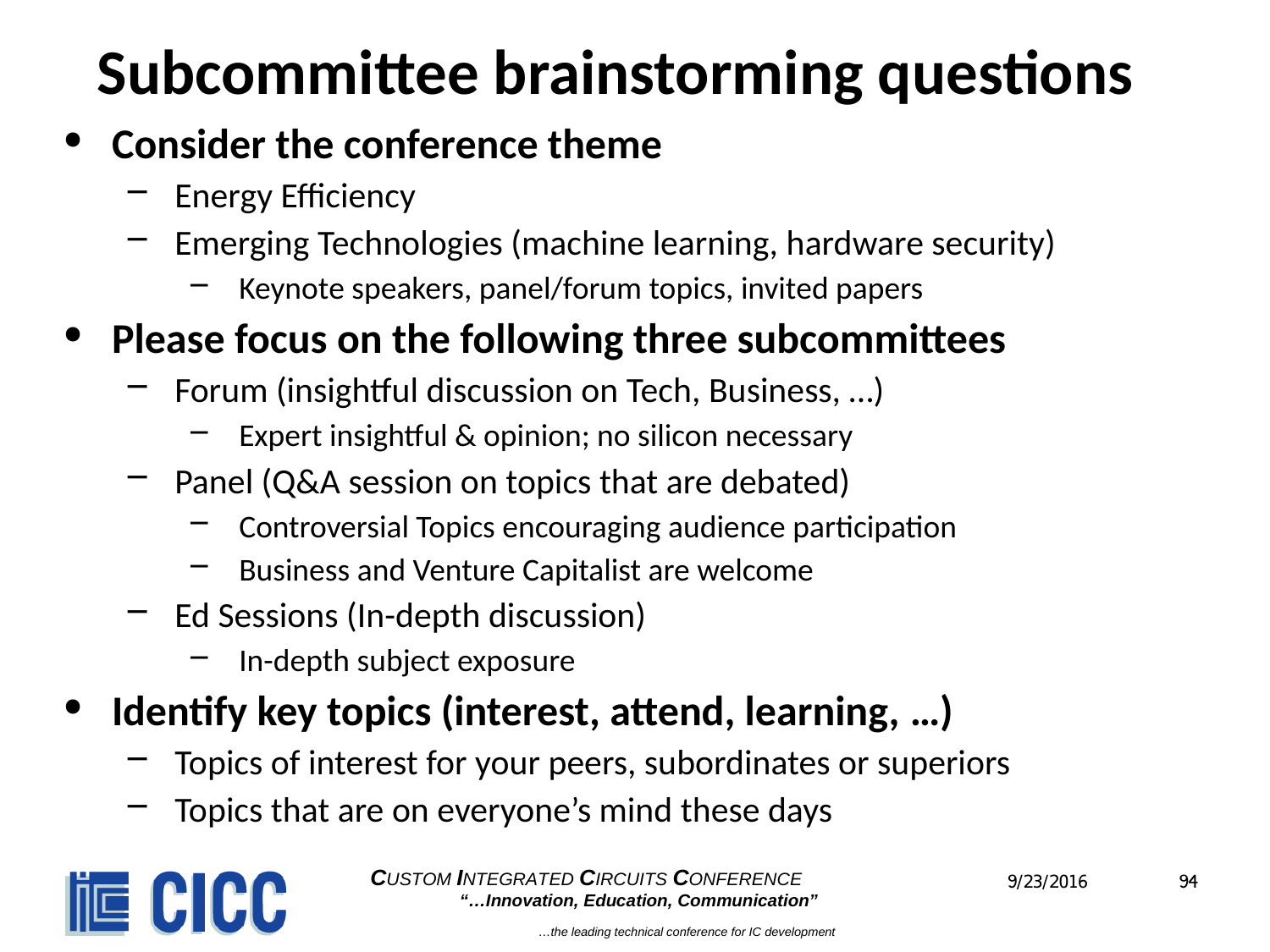

# Subcommittee brainstorming questions
Consider the conference theme
Energy Efficiency
Emerging Technologies (machine learning, hardware security)
Keynote speakers, panel/forum topics, invited papers
Please focus on the following three subcommittees
Forum (insightful discussion on Tech, Business, …)
Expert insightful & opinion; no silicon necessary
Panel (Q&A session on topics that are debated)
Controversial Topics encouraging audience participation
Business and Venture Capitalist are welcome
Ed Sessions (In-depth discussion)
In-depth subject exposure
Identify key topics (interest, attend, learning, …)
Topics of interest for your peers, subordinates or superiors
Topics that are on everyone’s mind these days